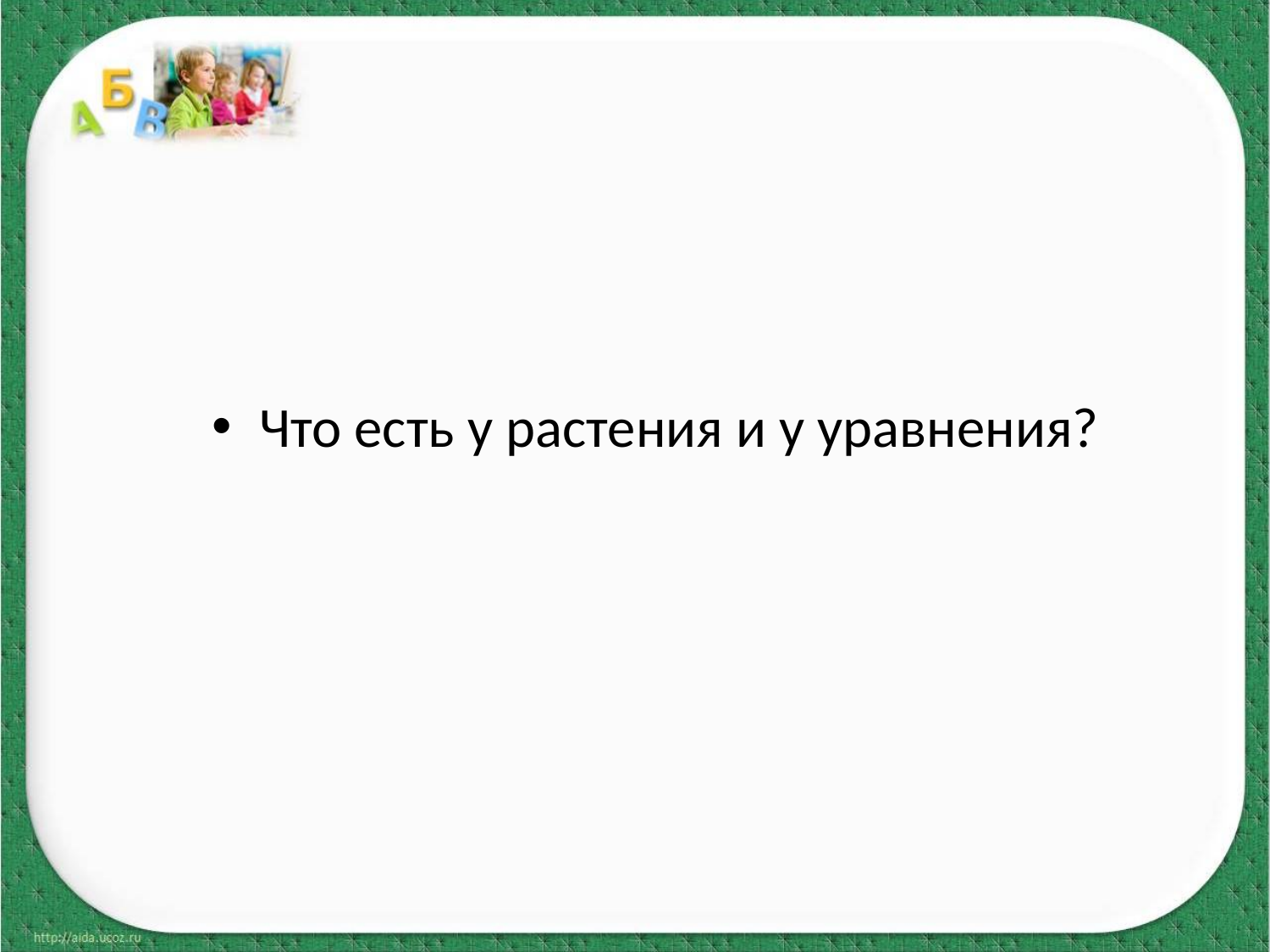

Что есть у растения и у уравнения?